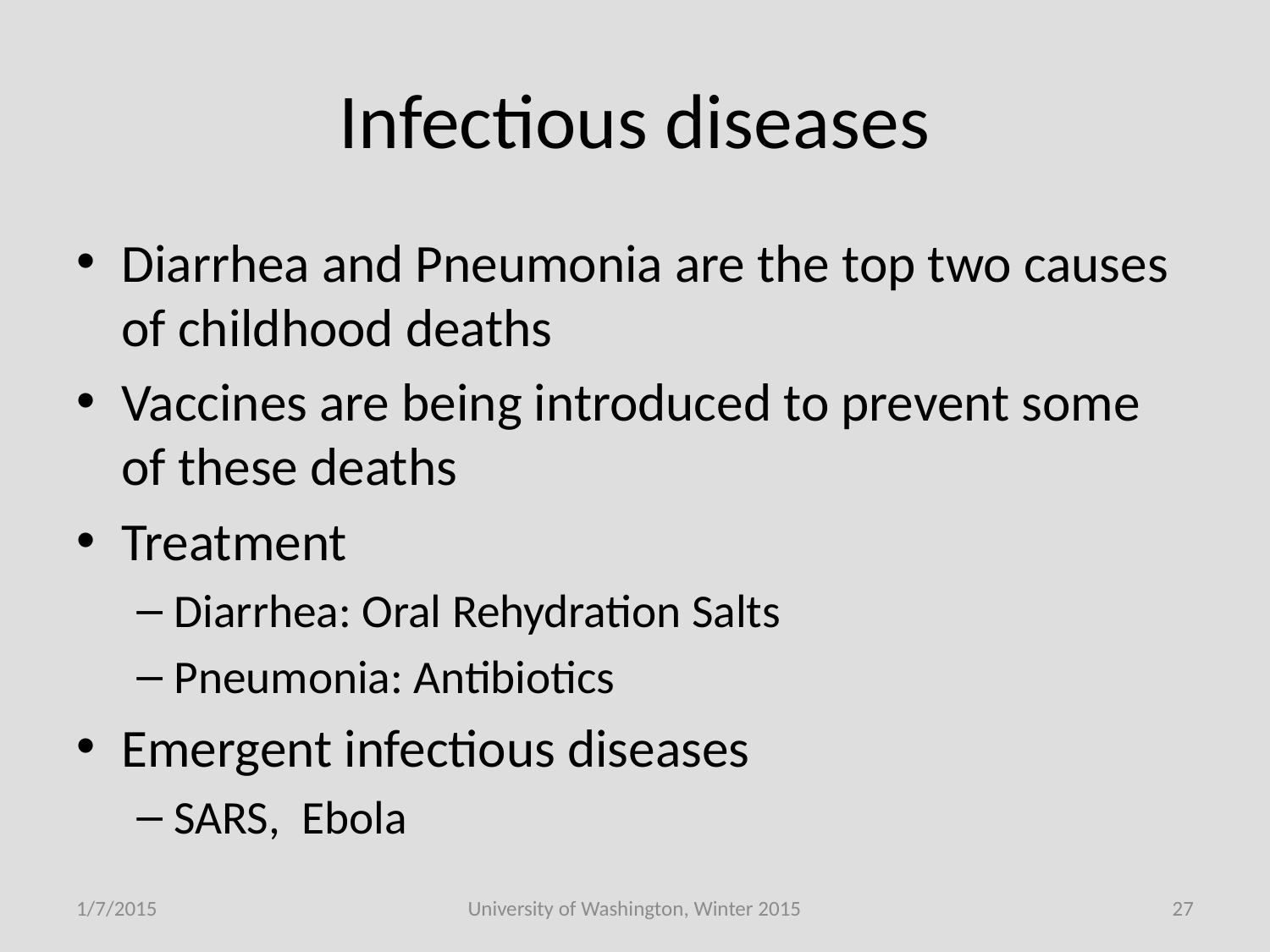

# Infectious diseases
Diarrhea and Pneumonia are the top two causes of childhood deaths
Vaccines are being introduced to prevent some of these deaths
Treatment
Diarrhea: Oral Rehydration Salts
Pneumonia: Antibiotics
Emergent infectious diseases
SARS,  Ebola
1/7/2015
University of Washington, Winter 2015
27